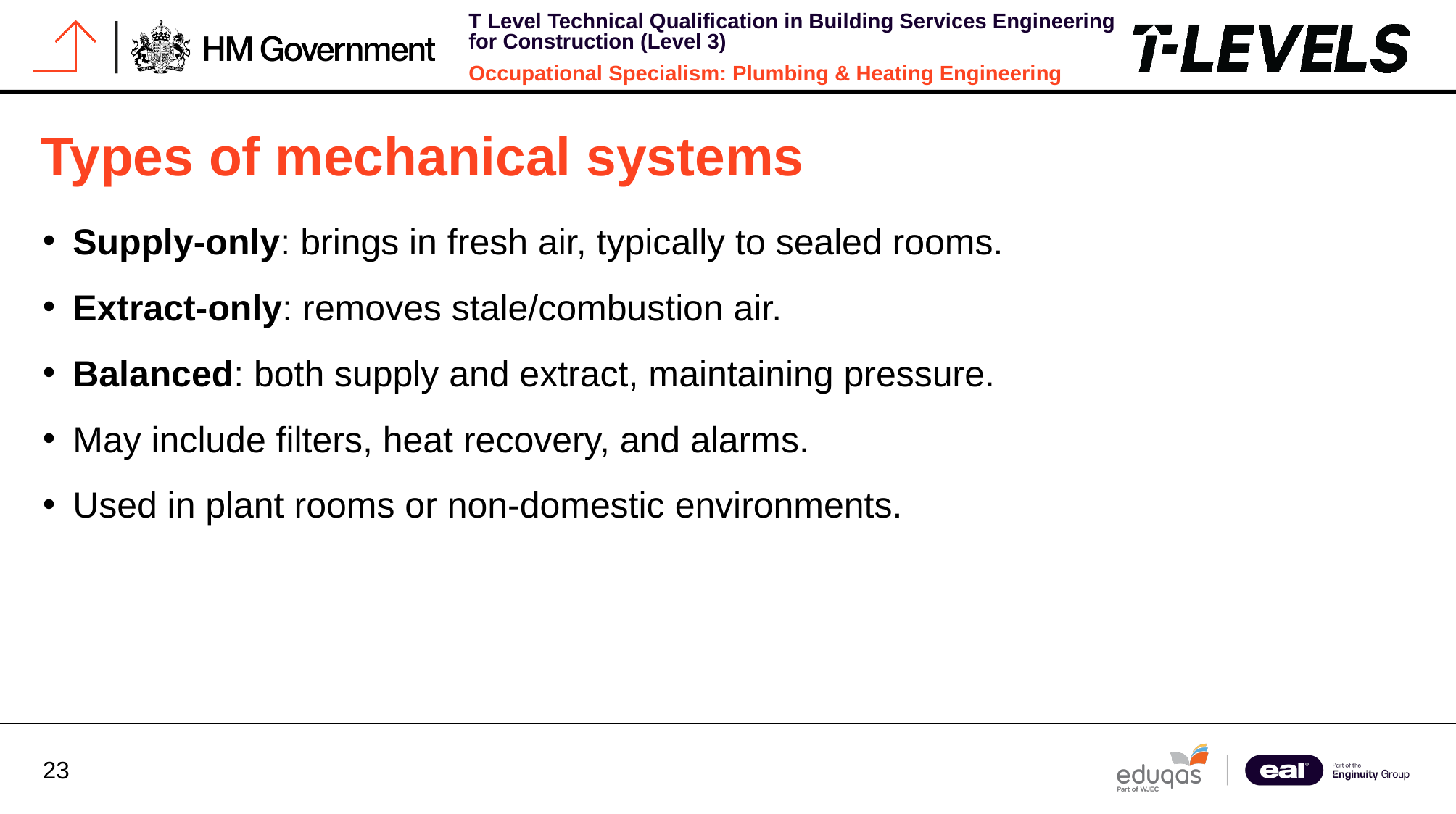

# Types of mechanical systems
Supply-only: brings in fresh air, typically to sealed rooms.
Extract-only: removes stale/combustion air.
Balanced: both supply and extract, maintaining pressure.
May include filters, heat recovery, and alarms.
Used in plant rooms or non-domestic environments.